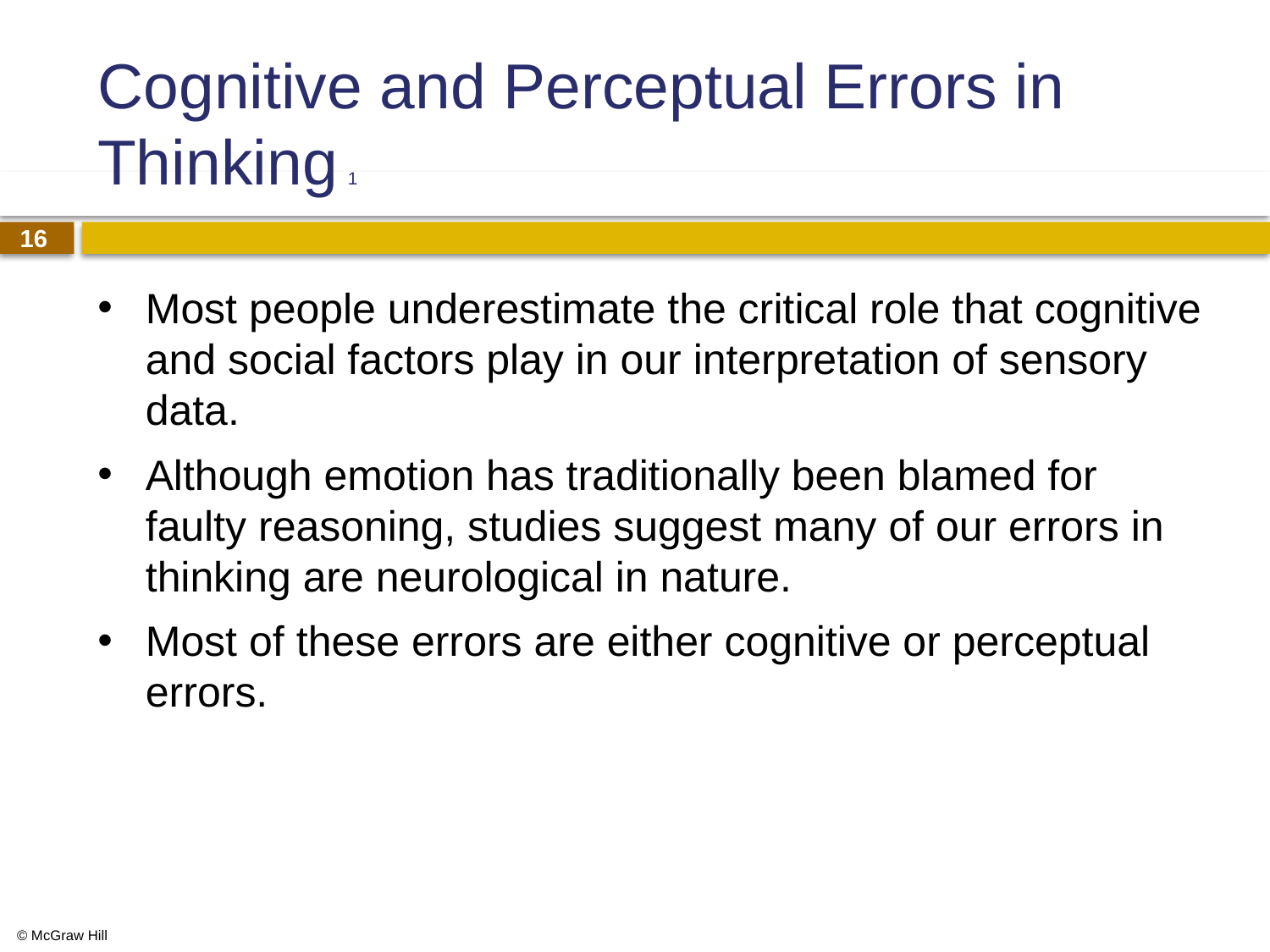

# Cognitive and Perceptual Errors in Thinking 1
Most people underestimate the critical role that cognitive and social factors play in our interpretation of sensory data.
Although emotion has traditionally been blamed for faulty reasoning, studies suggest many of our errors in thinking are neurological in nature.
Most of these errors are either cognitive or perceptual errors.